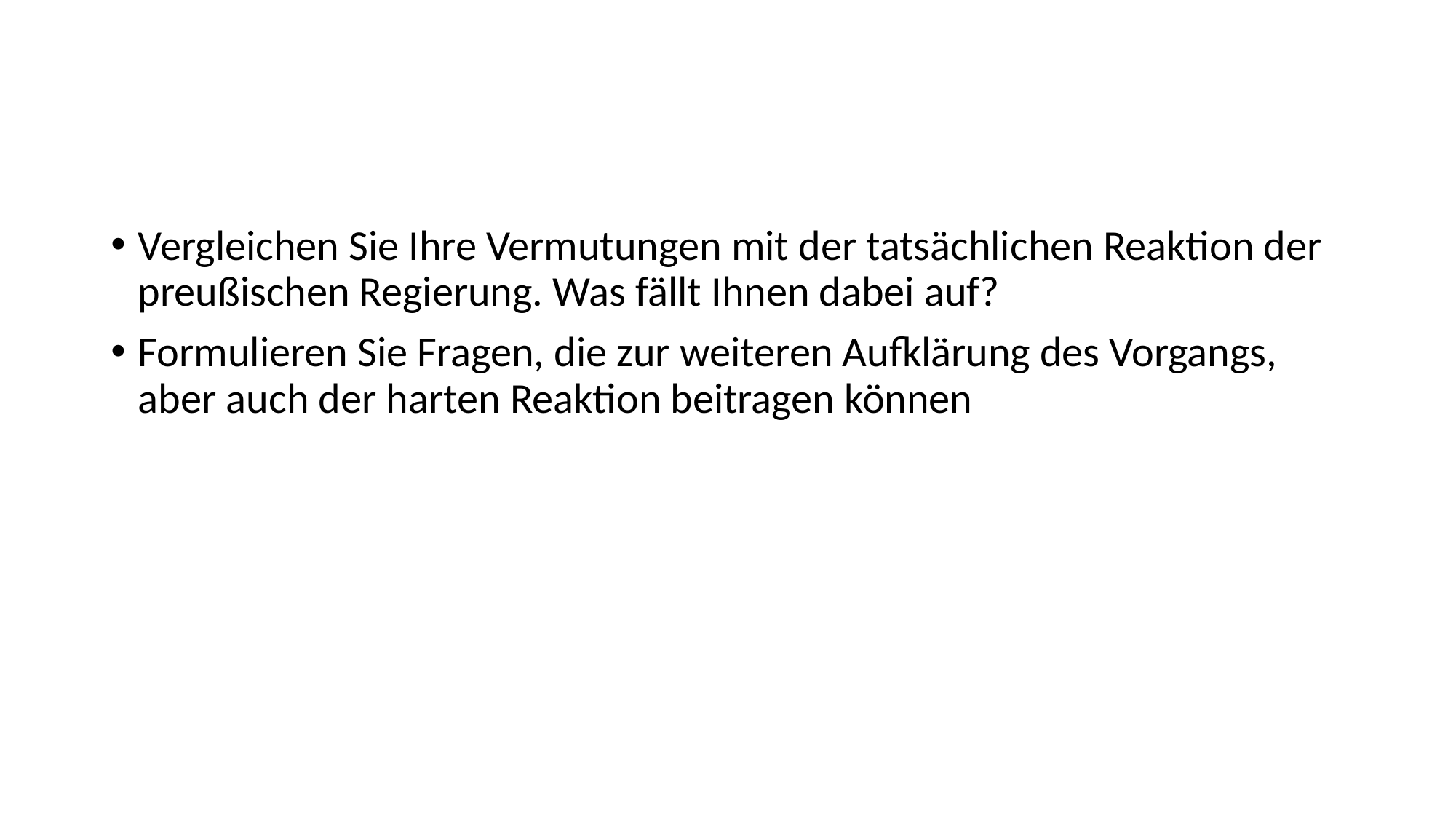

#
Vergleichen Sie Ihre Vermutungen mit der tatsächlichen Reaktion der preußischen Regierung. Was fällt Ihnen dabei auf?
Formulieren Sie Fragen, die zur weiteren Aufklärung des Vorgangs, aber auch der harten Reaktion beitragen können